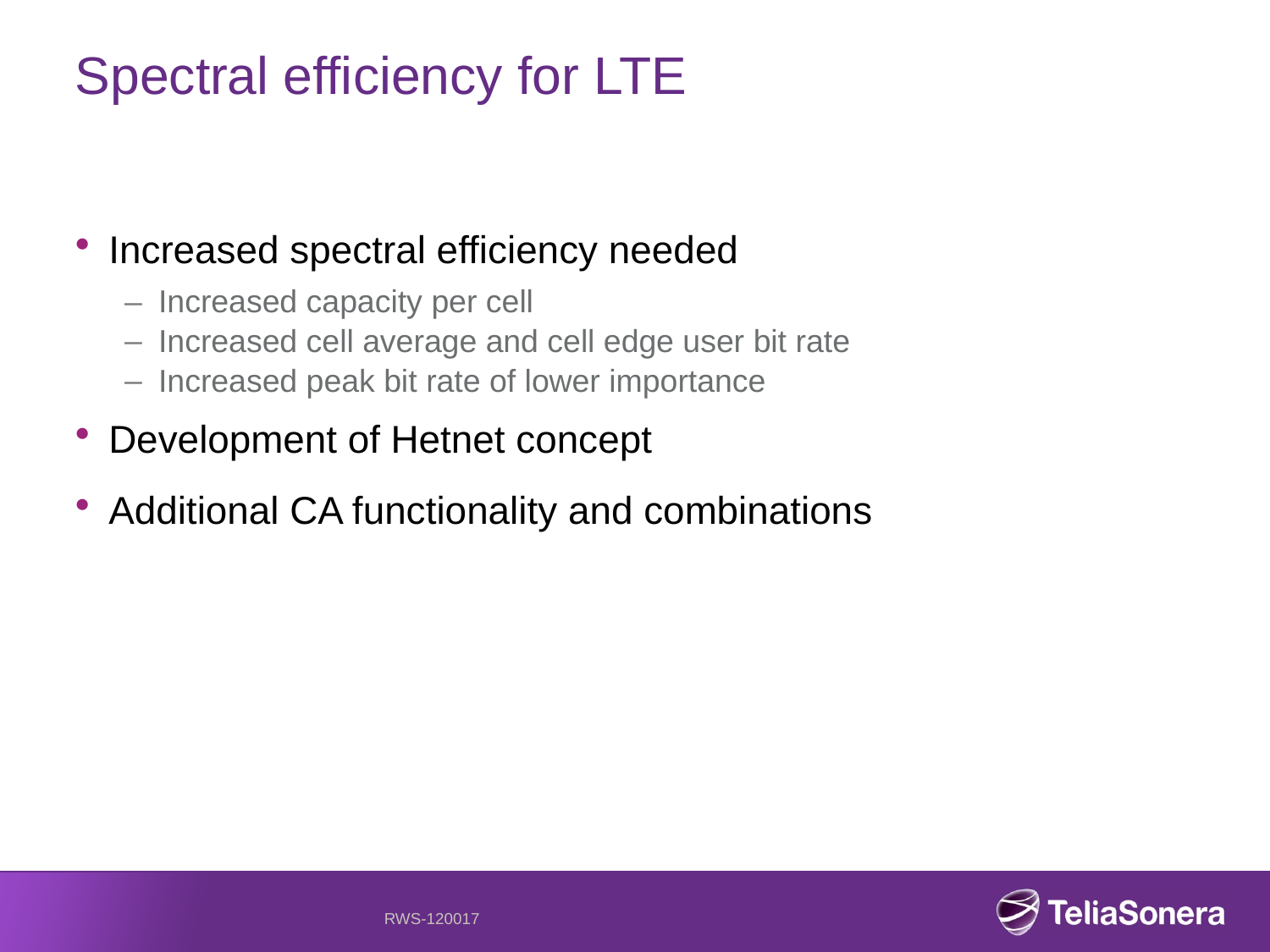

# Spectral efficiency for LTE
Increased spectral efficiency needed
Increased capacity per cell
Increased cell average and cell edge user bit rate
Increased peak bit rate of lower importance
Development of Hetnet concept
Additional CA functionality and combinations

RWS-120017